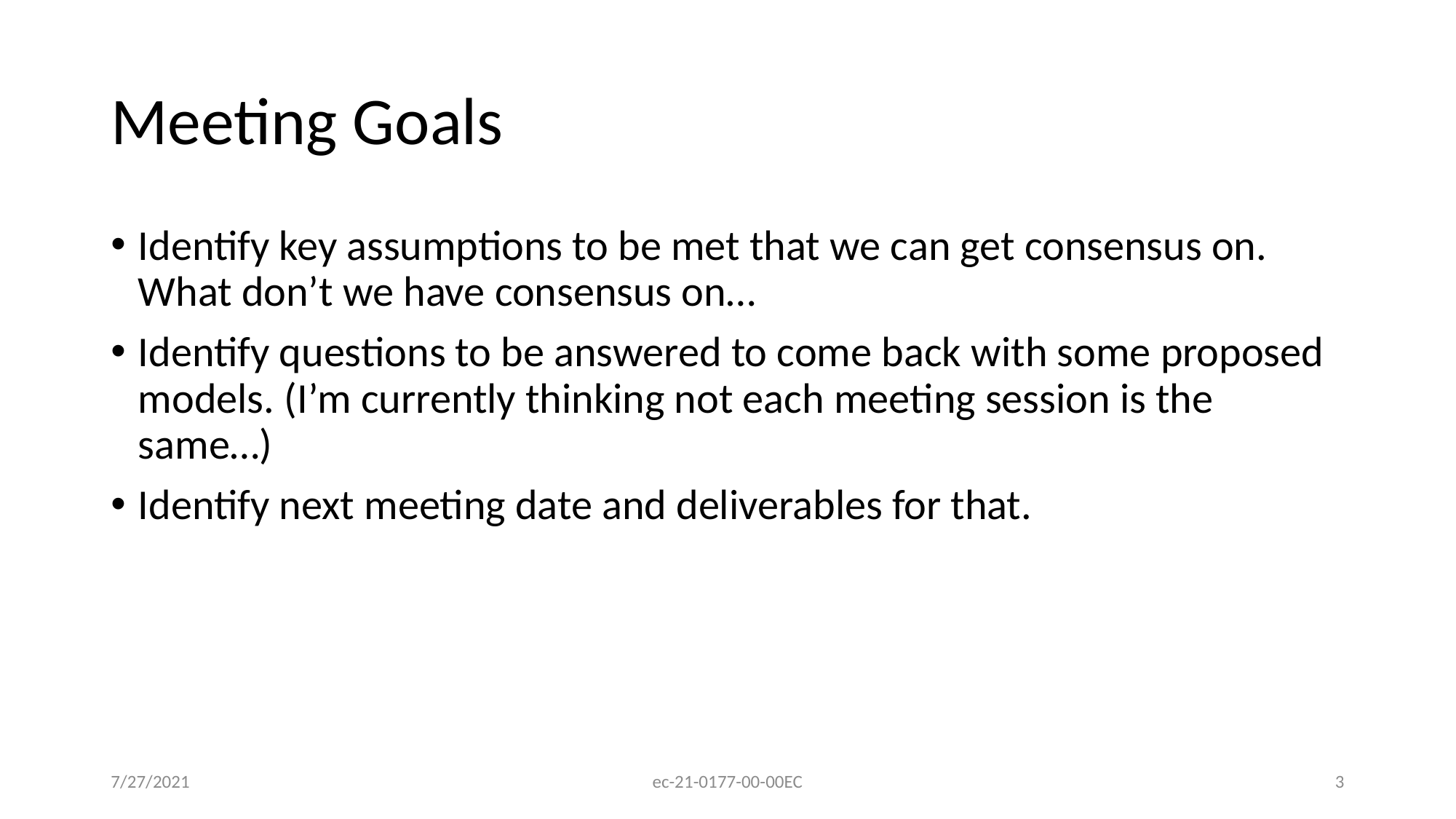

# Meeting Goals
Identify key assumptions to be met that we can get consensus on.  What don’t we have consensus on…
Identify questions to be answered to come back with some proposed models. (I’m currently thinking not each meeting session is the same…)
Identify next meeting date and deliverables for that.

7/27/2021
ec-21-0177-00-00EC
3